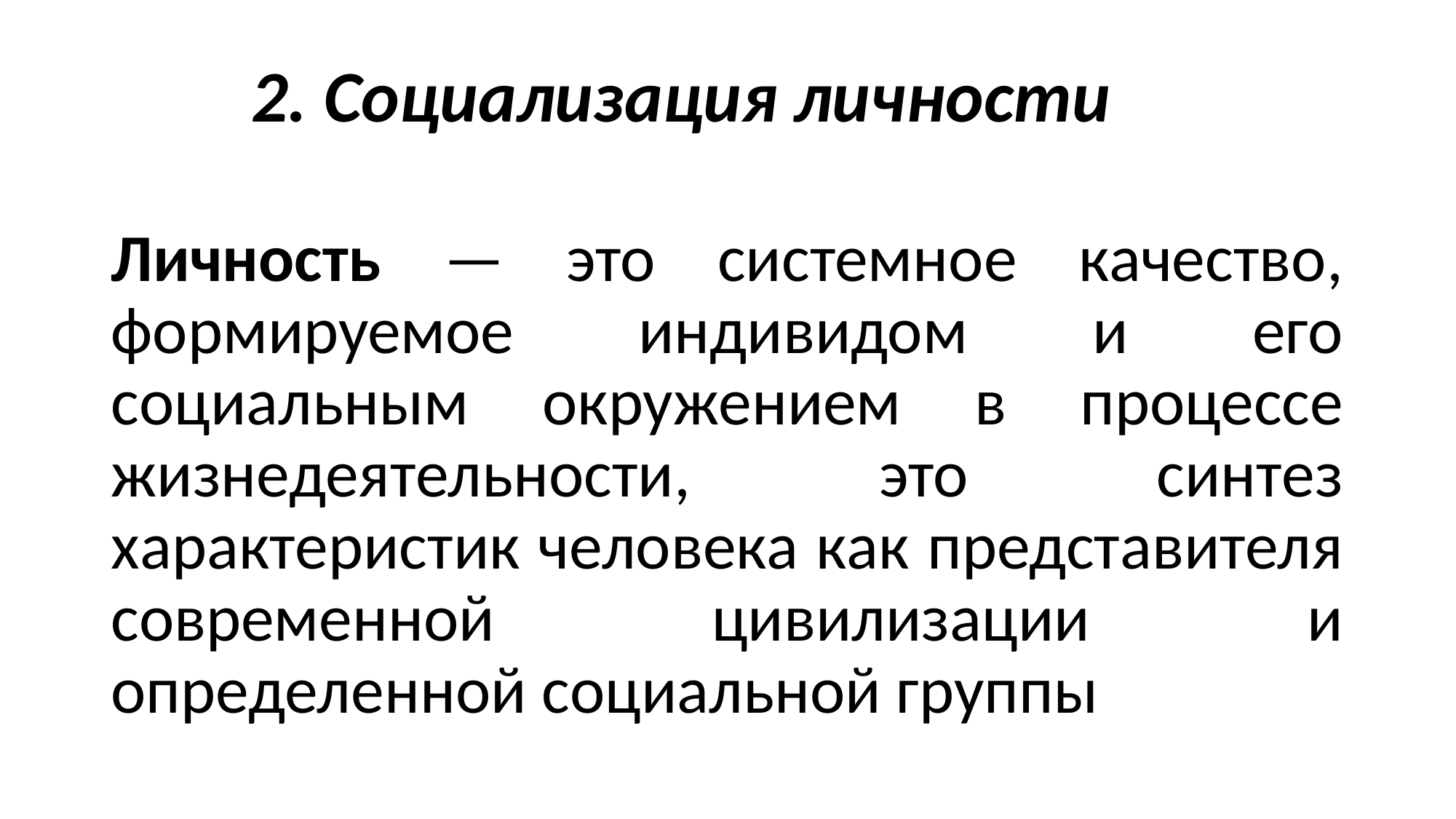

#
2. Социализация личности
Личность — это системное качество, формируемое индивидом и его социальным окружением в процессе жизнедеятельности, это синтез характеристик человека как представителя современной цивилизации и определенной социальной группы